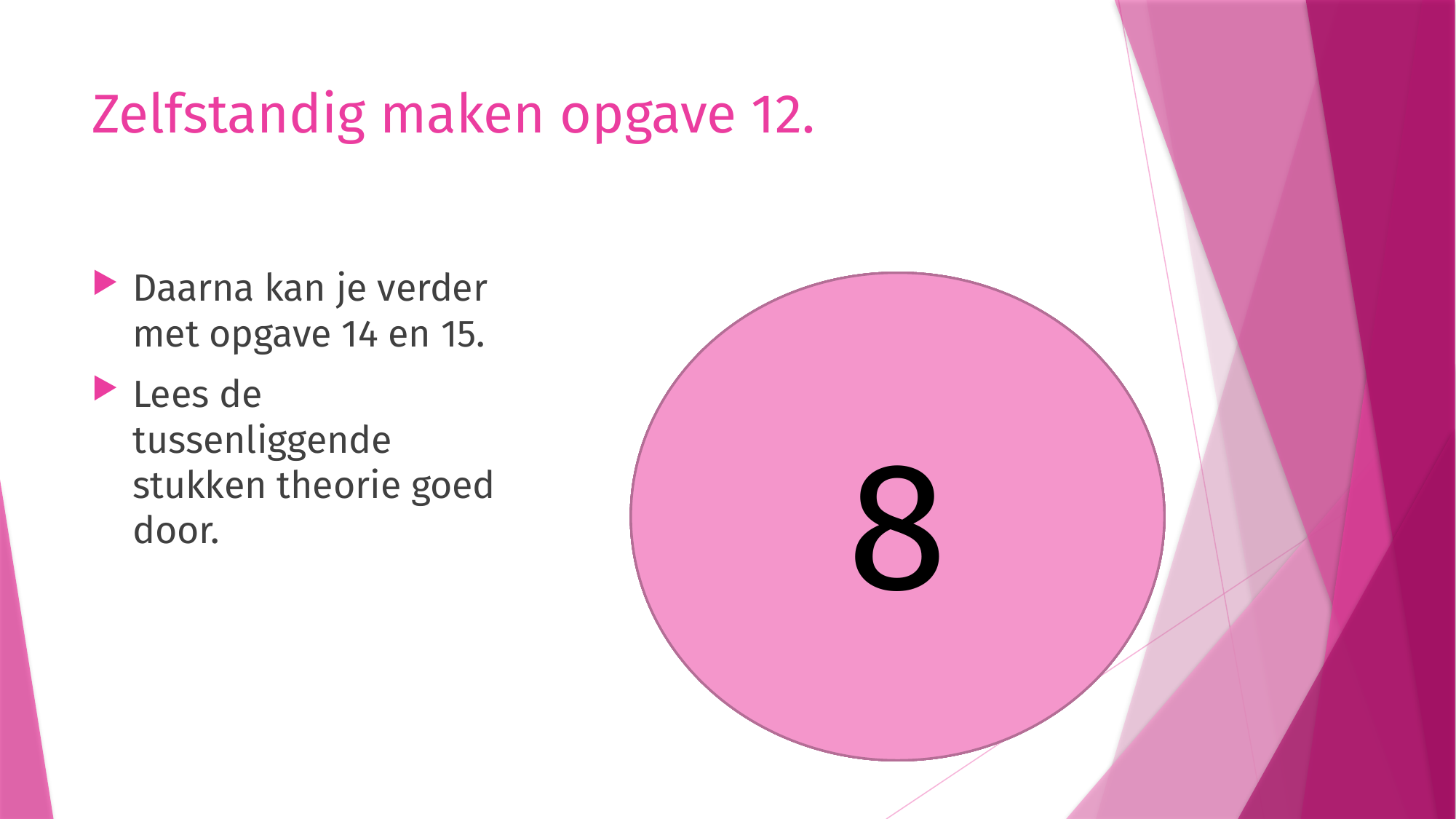

# Zelfstandig maken opgave 12.
Daarna kan je verder met opgave 14 en 15.
Lees de tussenliggende stukken theorie goed door.
8
5
6
7
4
3
1
2